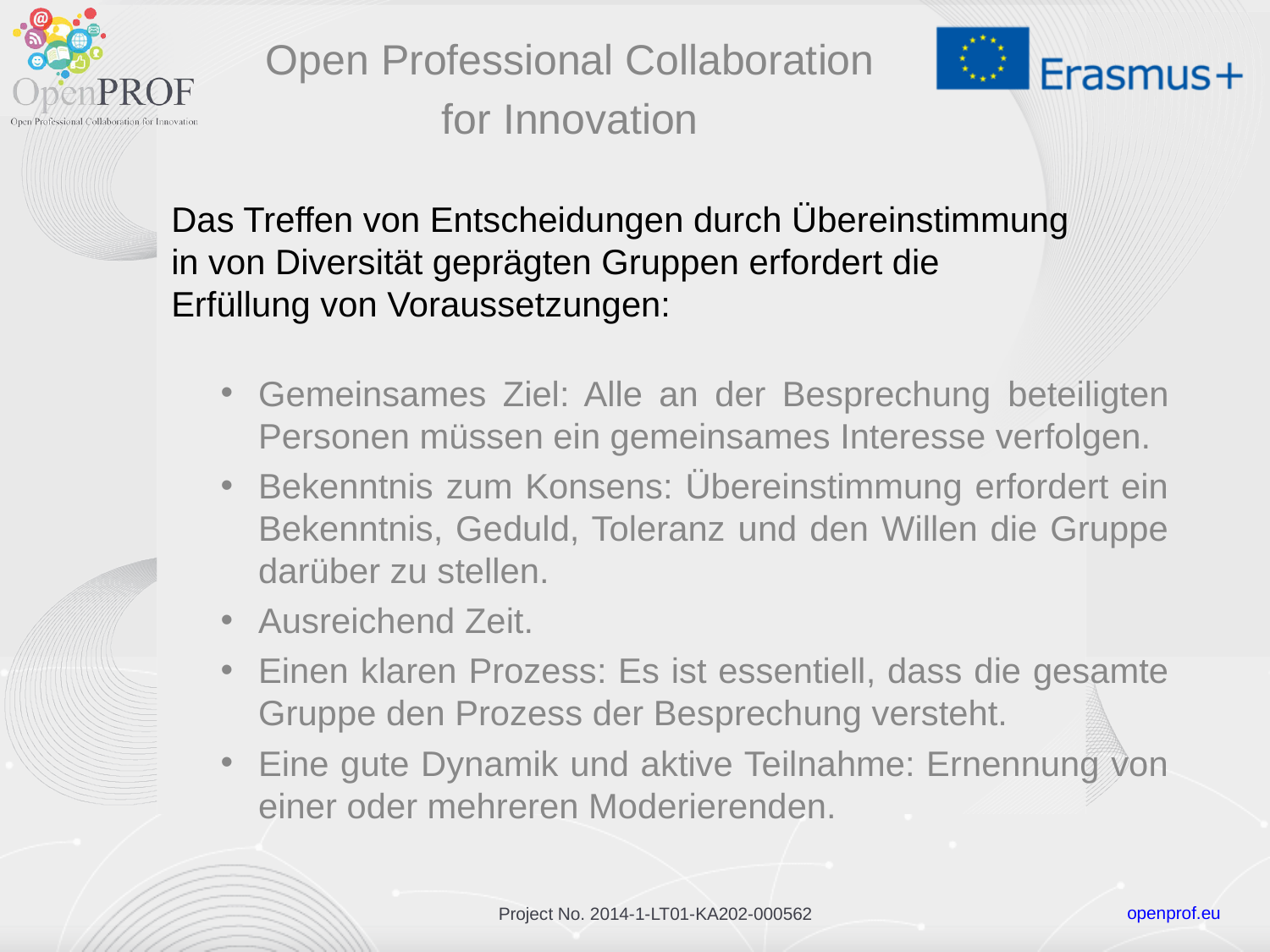

Open Professional Collaboration
for Innovation
# Das Treffen von Entscheidungen durch Übereinstimmung in von Diversität geprägten Gruppen erfordert die Erfüllung von Voraussetzungen:
Gemeinsames Ziel: Alle an der Besprechung beteiligten Personen müssen ein gemeinsames Interesse verfolgen.
Bekenntnis zum Konsens: Übereinstimmung erfordert ein Bekenntnis, Geduld, Toleranz und den Willen die Gruppe darüber zu stellen.
Ausreichend Zeit.
Einen klaren Prozess: Es ist essentiell, dass die gesamte Gruppe den Prozess der Besprechung versteht.
Eine gute Dynamik und aktive Teilnahme: Ernennung von einer oder mehreren Moderierenden.